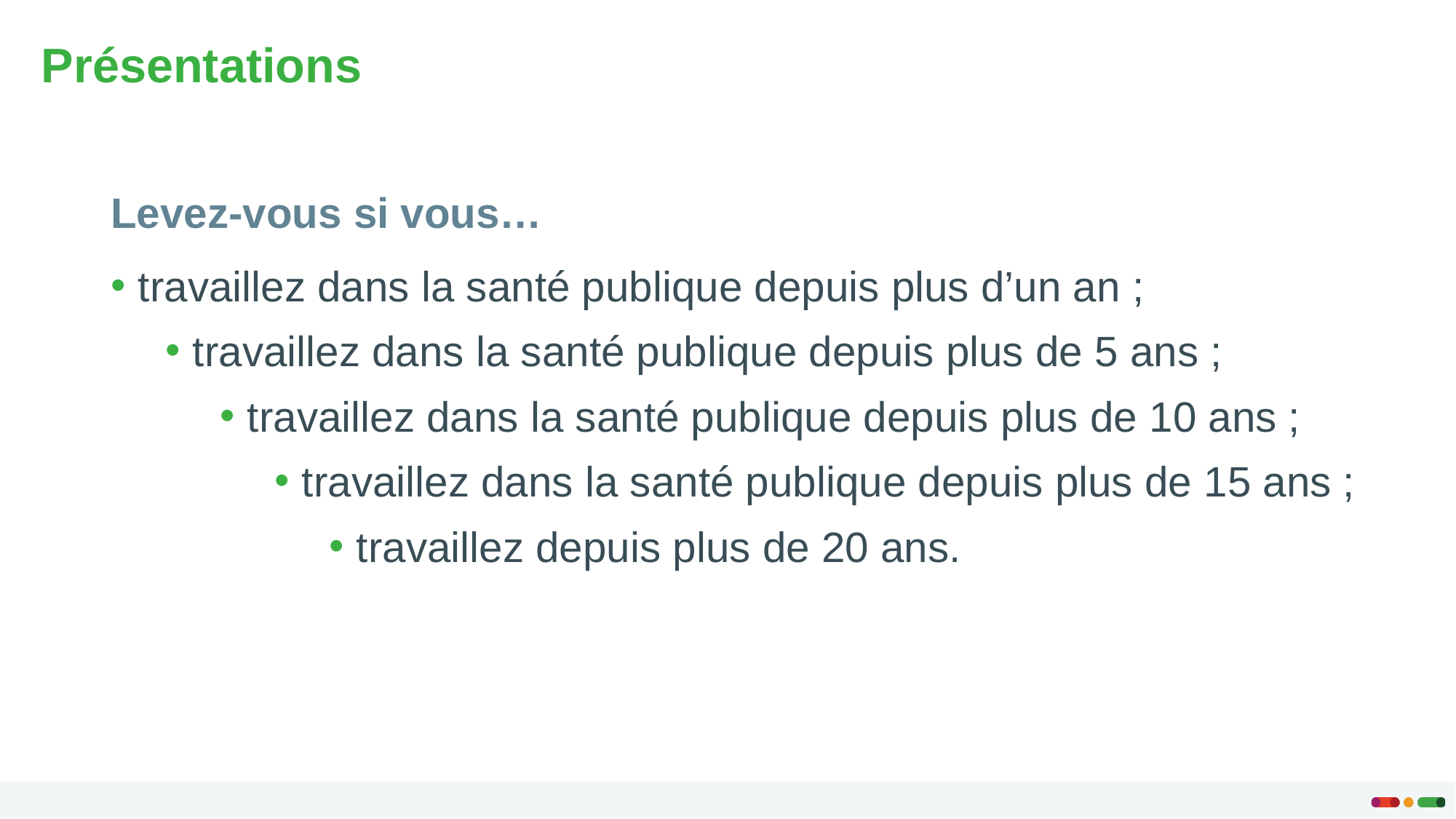

# Présentations
Levez-vous si vous…
travaillez dans la santé publique depuis plus d’un an ;
travaillez dans la santé publique depuis plus de 5 ans ;
travaillez dans la santé publique depuis plus de 10 ans ;
travaillez dans la santé publique depuis plus de 15 ans ;
travaillez depuis plus de 20 ans.